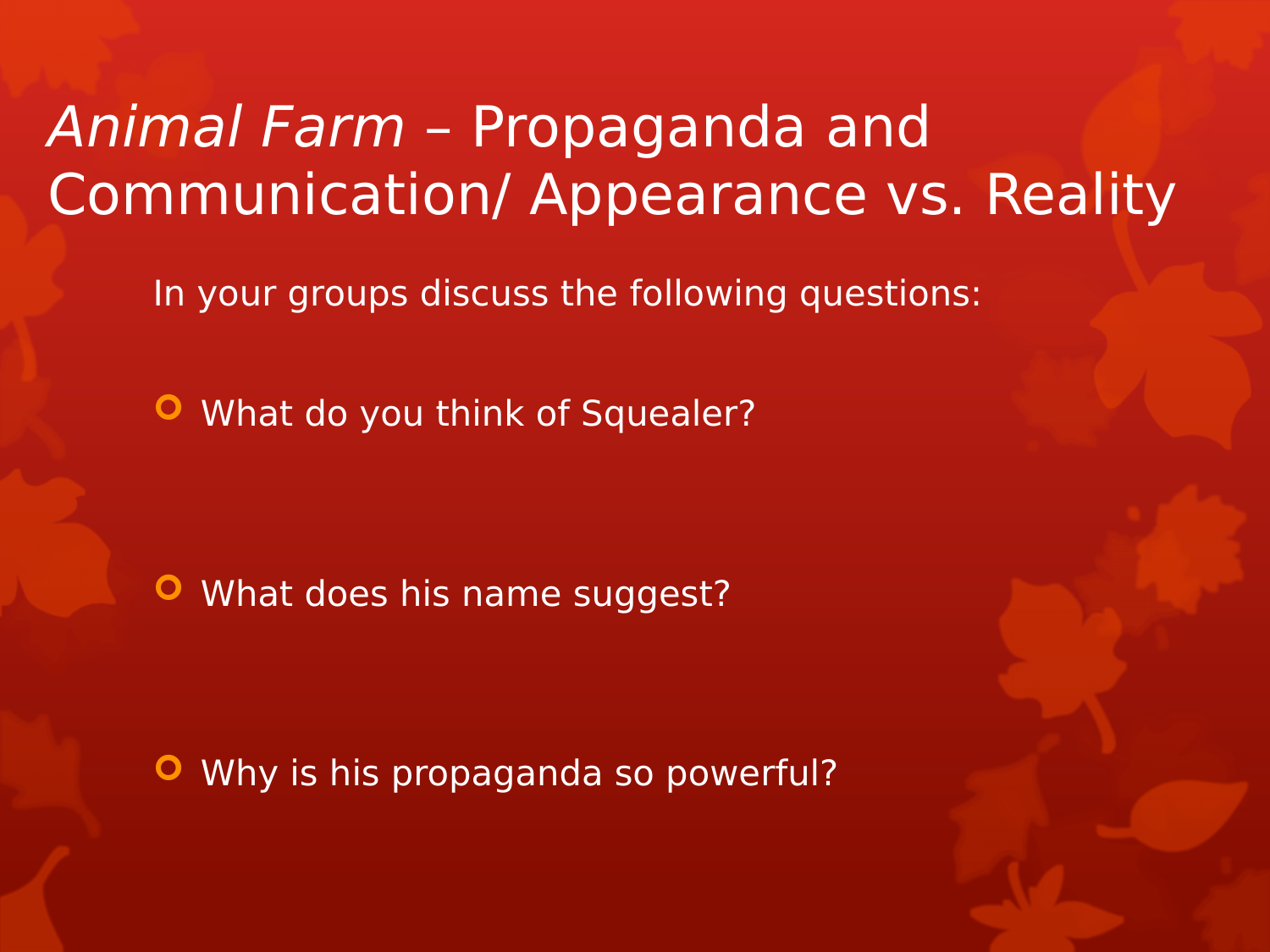

# Animal Farm – Propaganda and Communication/ Appearance vs. Reality
In your groups discuss the following questions:

What do you think of Squealer?

What does his name suggest?

Why is his propaganda so powerful?